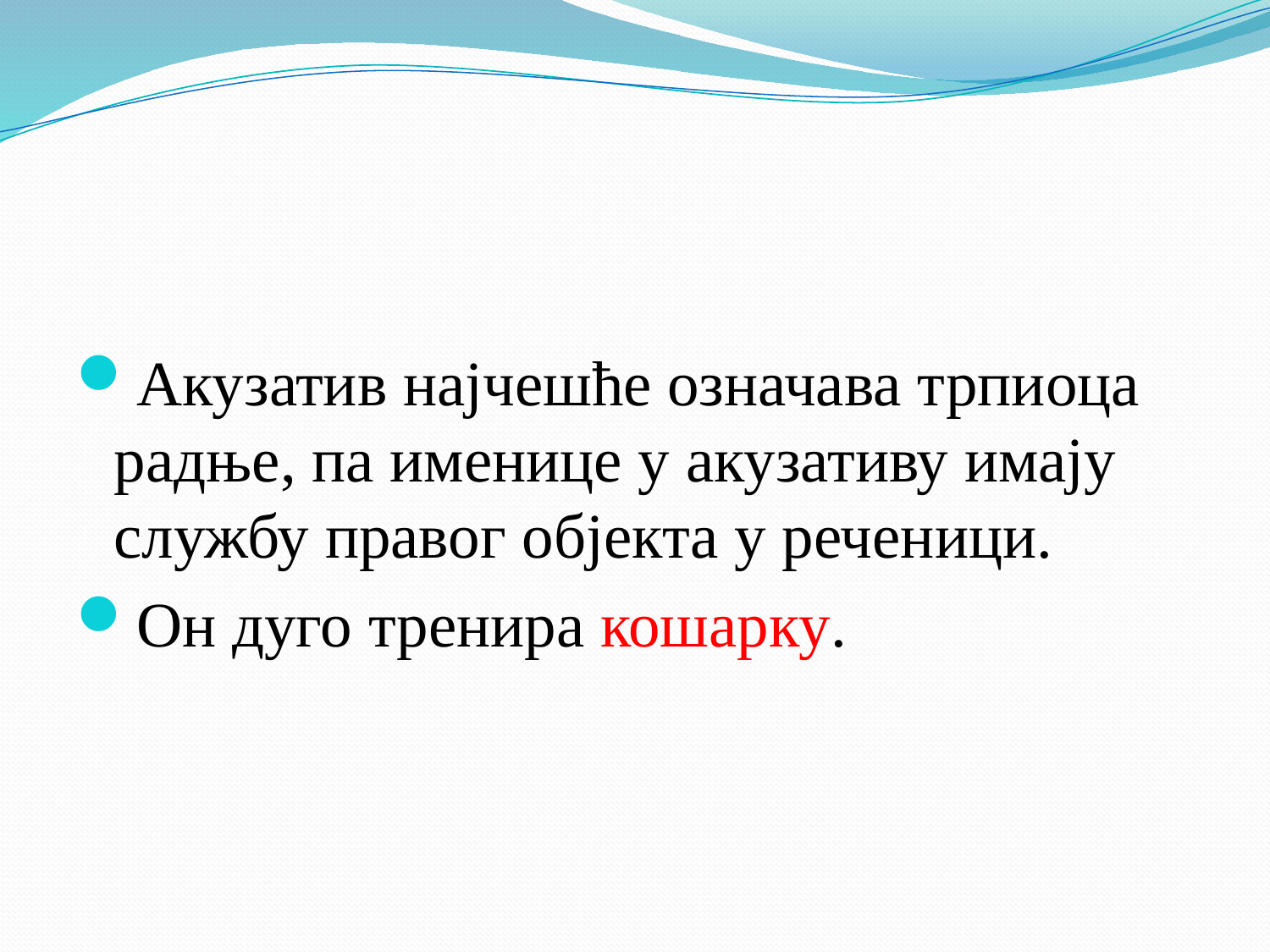

#

Акузатив најчешће означава трпиоца радње, па именице у акузативу имају службу правог објекта у реченици.
Он дуго тренира кошарку.